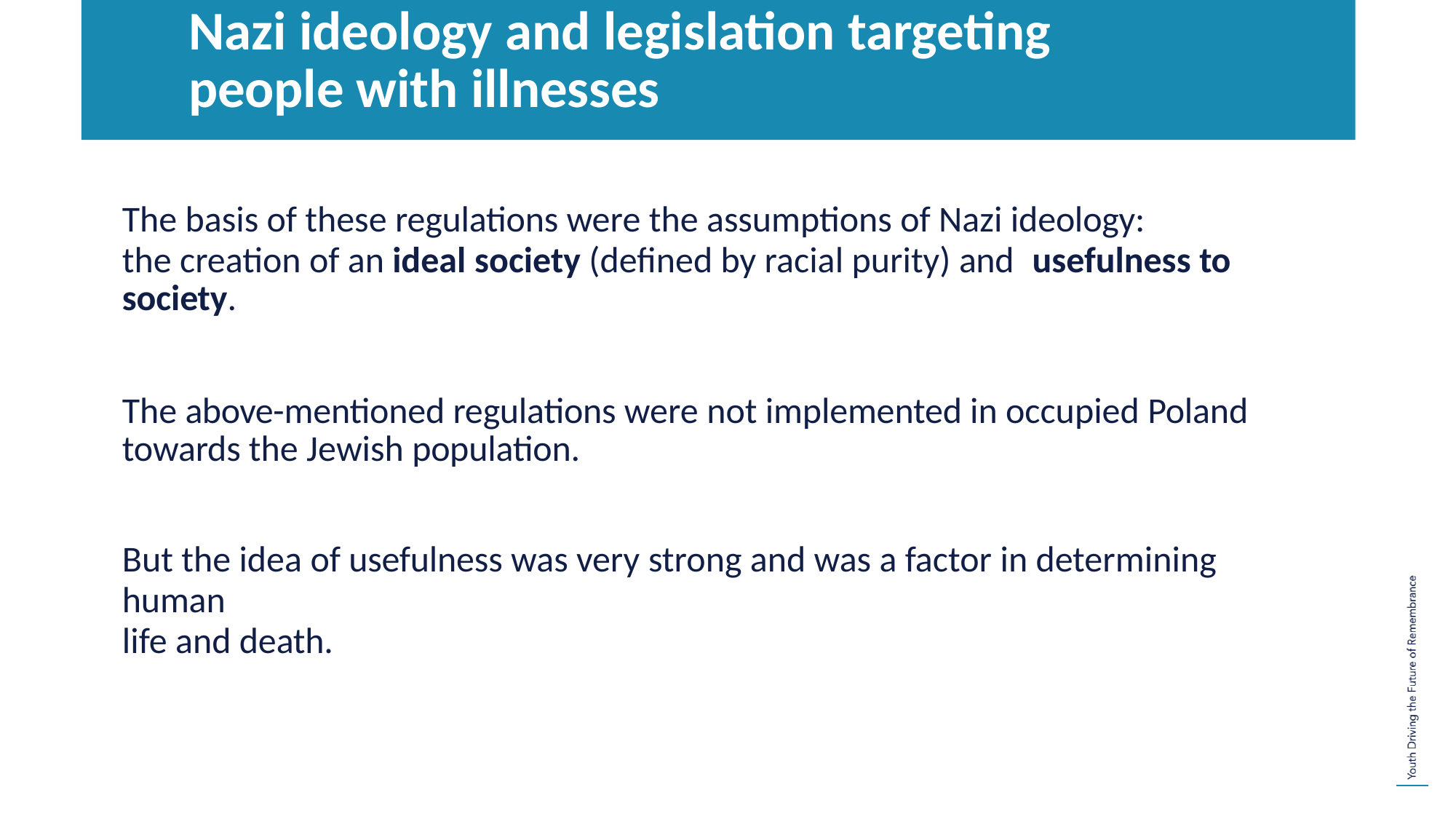

# Nazi ideology and legislation targeting	people with illnesses
The basis of these regulations were the assumptions of Nazi ideology:
the creation of an ideal society (defined by racial purity) and	usefulness to society.

The above-mentioned regulations were not implemented in occupied Poland towards the Jewish population.

But the idea of usefulness was very strong and was a factor in determining human
life and death.